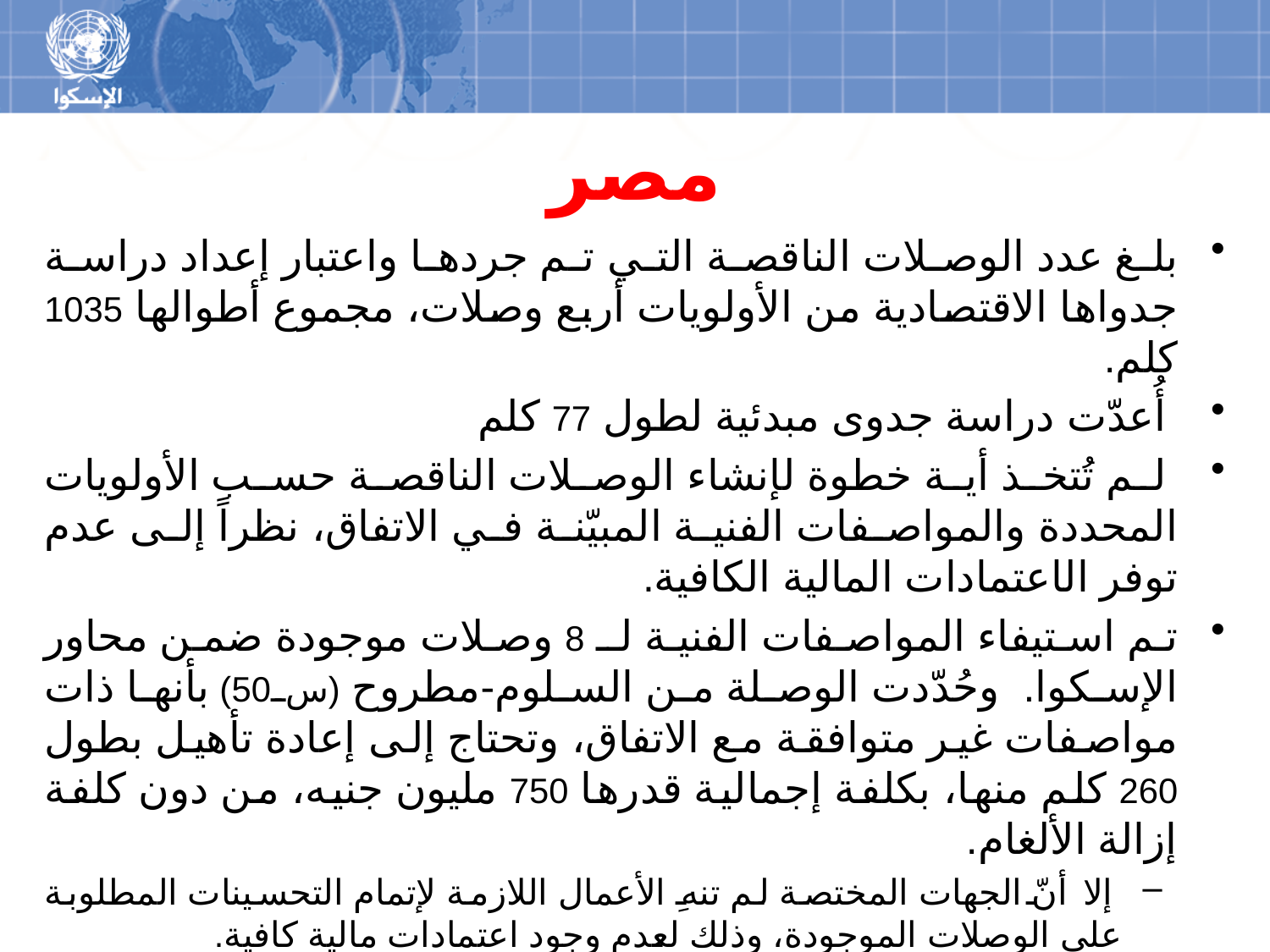

# مصر
بلغ عدد الوصلات الناقصة التي تم جردها واعتبار إعداد دراسة جدواها الاقتصادية من الأولويات أربع وصلات، مجموع أطوالها 1035 كلم.
 أُعدّت دراسة جدوى مبدئية لطول 77 كلم
 لم تُتخذ أية خطوة لإنشاء الوصلات الناقصة حسب الأولويات المحددة والمواصفات الفنية المبيّنة في الاتفاق، نظراً إلى عدم توفر الاعتمادات المالية الكافية.
تم استيفاء المواصفات الفنية لـ 8 وصلات موجودة ضمن محاور الإسكوا.  وحُدّدت الوصلة من السلوم-مطروح (س50) بأنها ذات مواصفات غير متوافقة مع الاتفاق، وتحتاج إلى إعادة تأهيل بطول 260 كلم منها، بكلفة إجمالية قدرها 750 مليون جنيه، من دون كلفة إزالة الألغام.
 إلا أنّ الجهات المختصة لم تنهِ الأعمال اللازمة لإتمام التحسينات المطلوبة على الوصلات الموجودة، وذلك لعدم وجود اعتمادات مالية كافية.
 أشار التقرير أيضاً إلى تنظيم حملة إعلامية، من دون ذكر أية معلومات عنها.